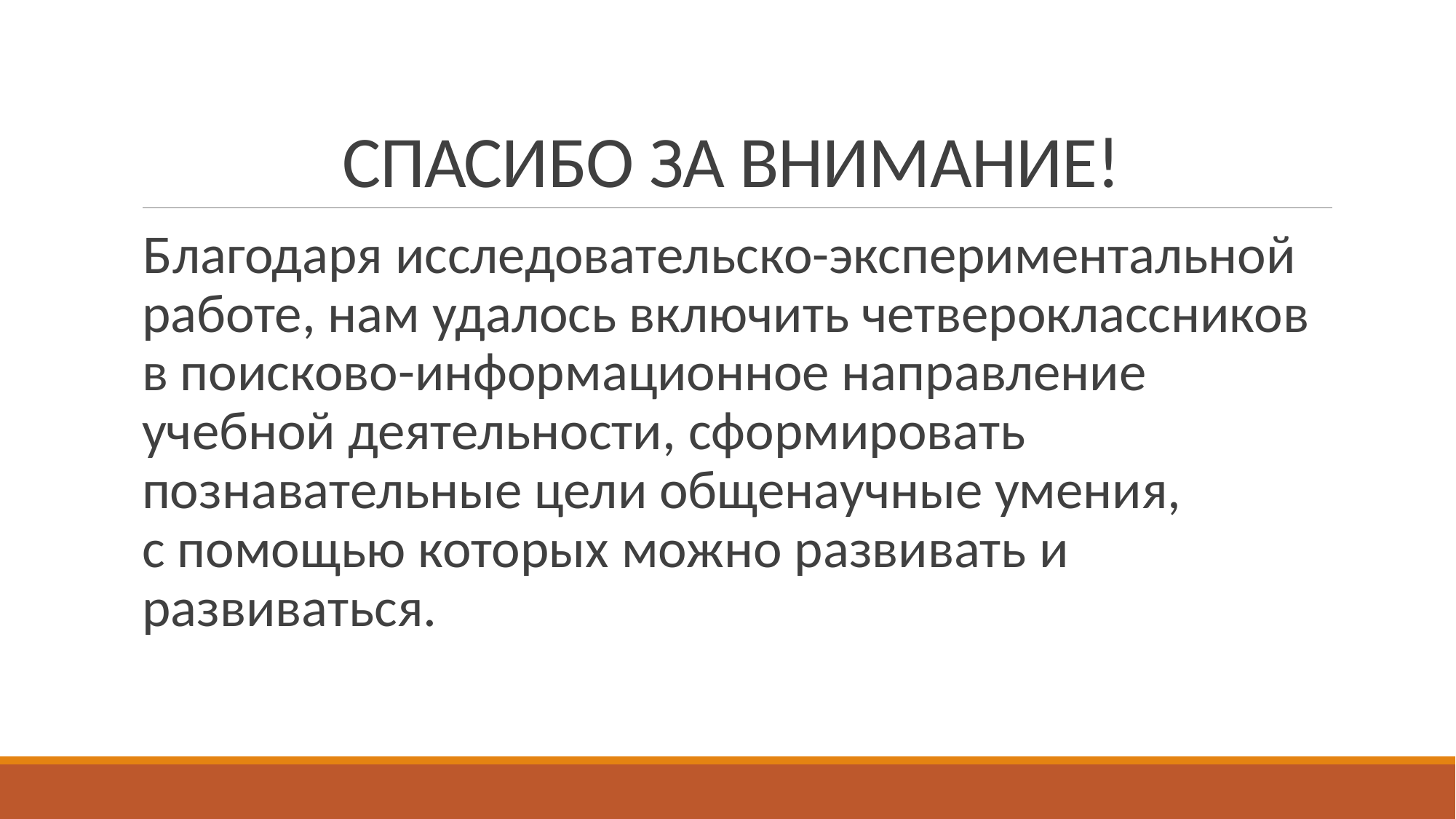

# СПАСИБО ЗА ВНИМАНИЕ!
Благодаря исследовательско-экспериментальной работе, нам удалось включить четвероклассников в поисково-информационное направление учебной деятельности, сформировать познавательные цели общенаучные умения,            с помощью которых можно развивать и развиваться.